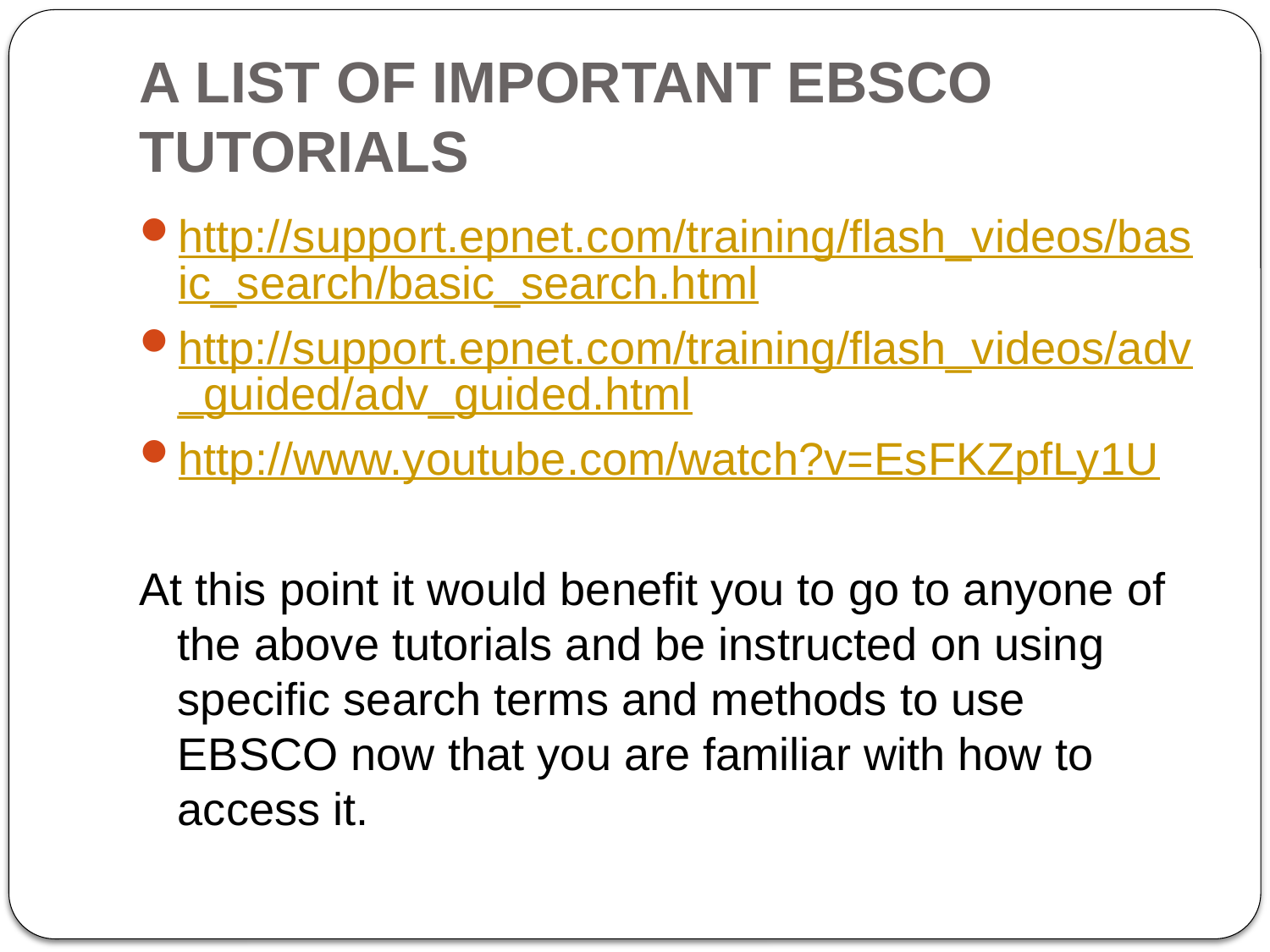

# A LIST OF IMPORTANT EBSCO TUTORIALS
http://support.epnet.com/training/flash_videos/basic_search/basic_search.html
http://support.epnet.com/training/flash_videos/adv_guided/adv_guided.html
http://www.youtube.com/watch?v=EsFKZpfLy1U

At this point it would benefit you to go to anyone of the above tutorials and be instructed on using specific search terms and methods to use EBSCO now that you are familiar with how to access it.